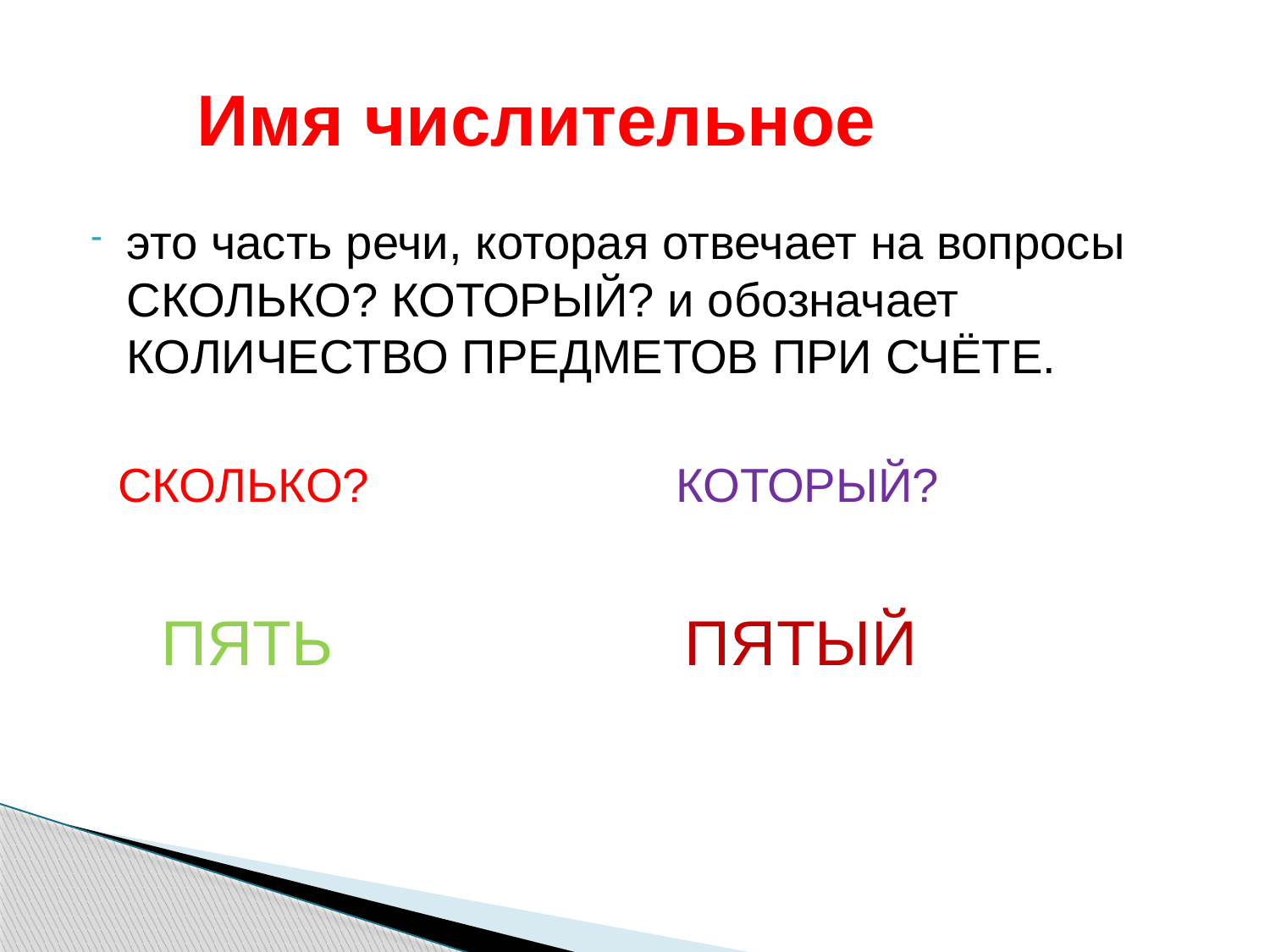

# Имя числительное
это часть речи, которая отвечает на вопросы СКОЛЬКО? КОТОРЫЙ? и обозначает КОЛИЧЕСТВО ПРЕДМЕТОВ ПРИ СЧЁТЕ.

  СКОЛЬКО?                       КОТОРЫЙ?

    ПЯТЬ                    ПЯТЫЙ